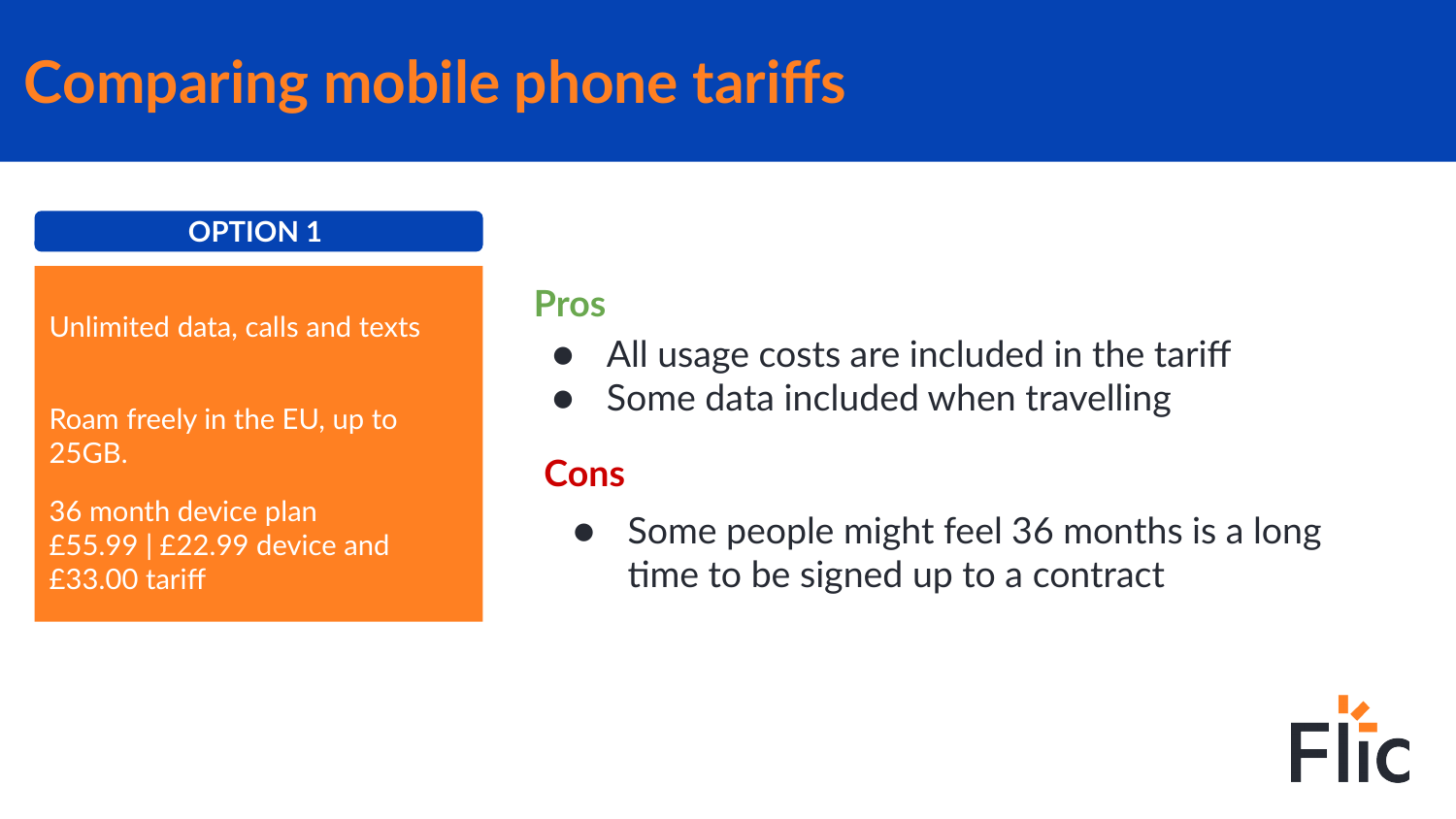

# Comparing mobile phone tariffs
OPTION 1

Unlimited data, calls and texts

Roam freely in the EU, up to 25GB.

36 month device plan
£55.99 | £22.99 device and £33.00 tariff

Pros
All usage costs are included in the tariff
Some data included when travelling
Cons
Some people might feel 36 months is a long time to be signed up to a contract